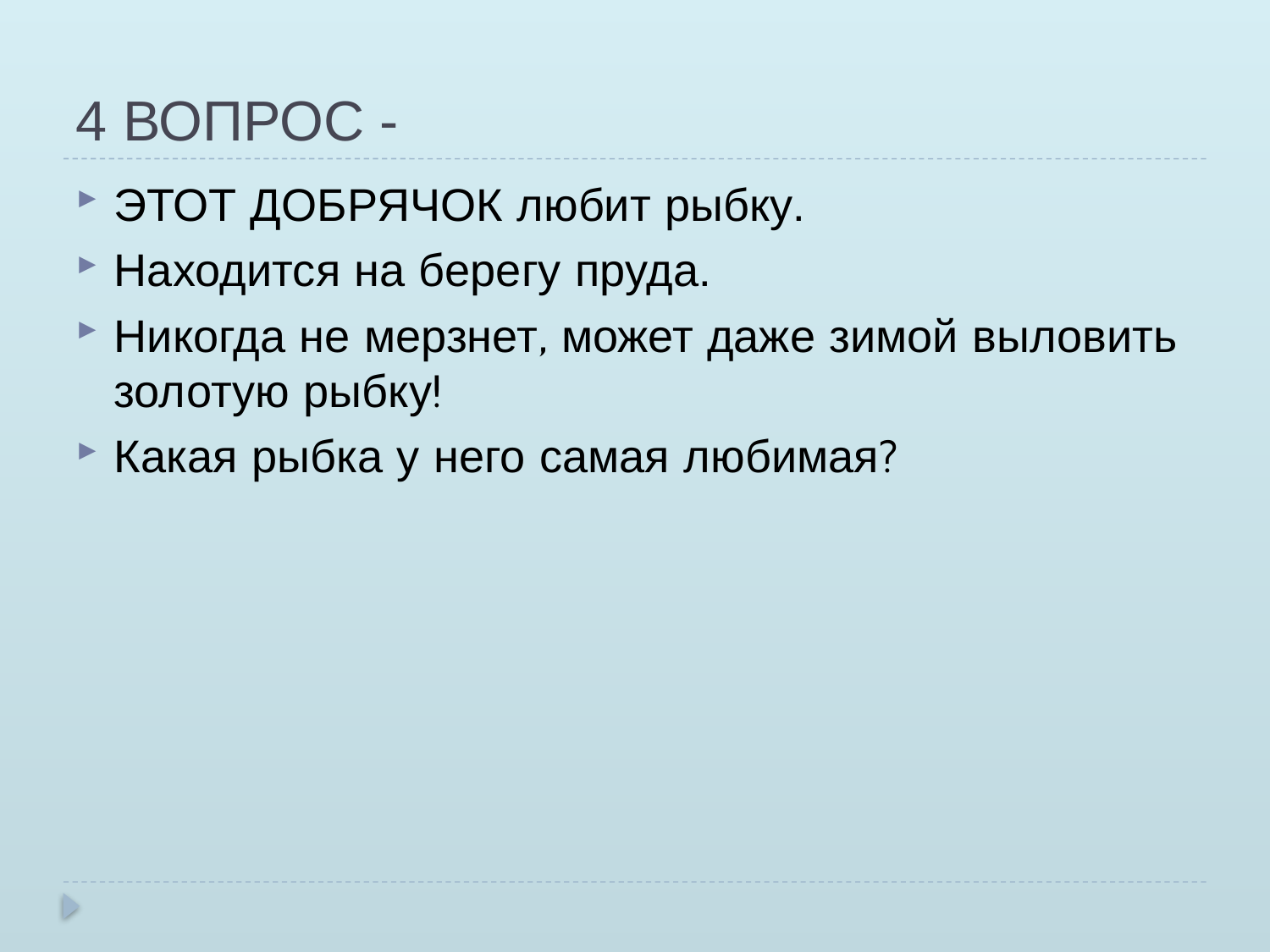

# 4 ВОПРОС -
ЭТОТ ДОБРЯЧОК любит рыбку.
Находится на берегу пруда.
Никогда не мерзнет, может даже зимой выловить золотую рыбку!
Какая рыбка у него самая любимая?